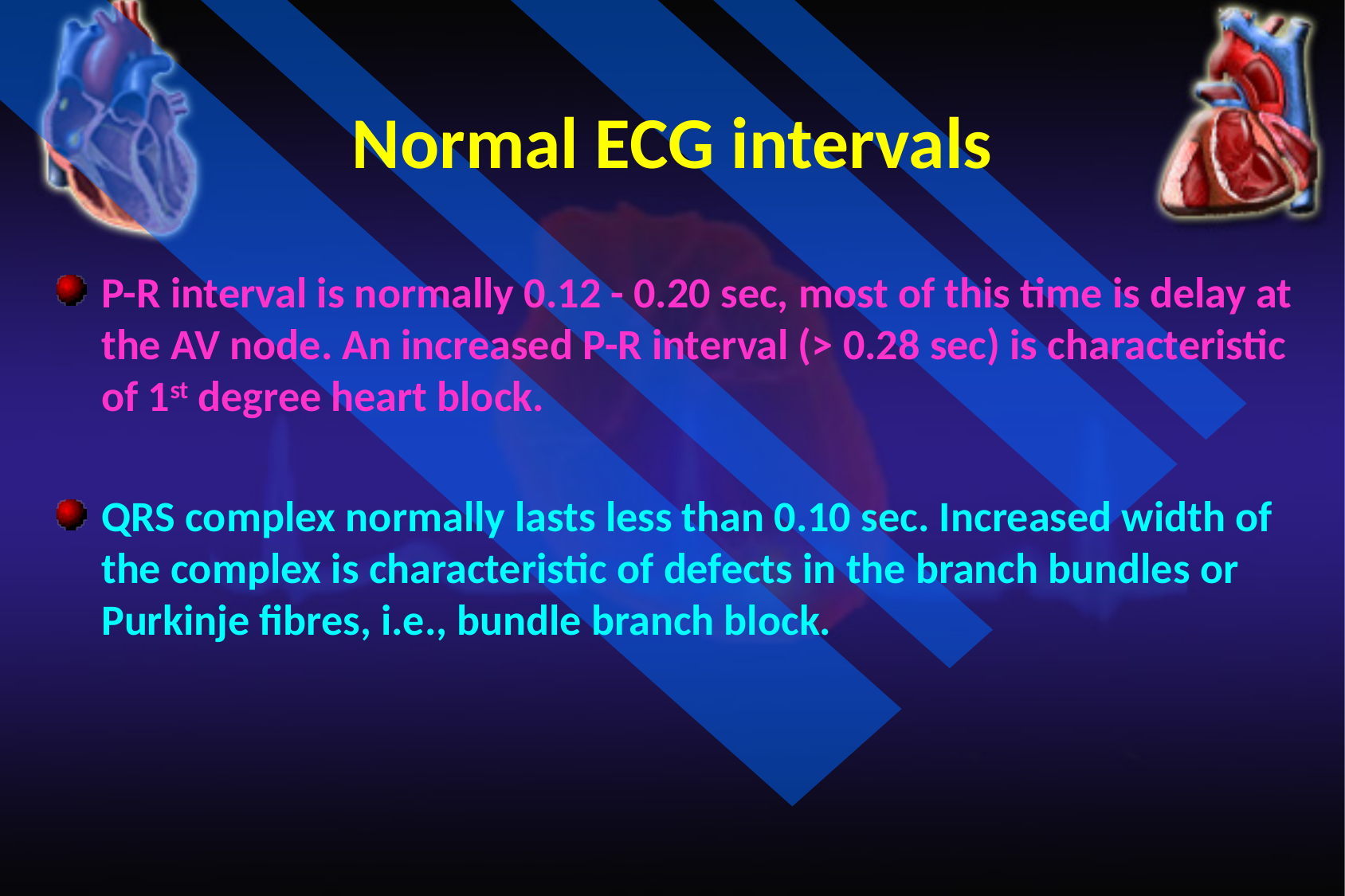

Normal ECG intervals
P-R interval is normally 0.12 - 0.20 sec, most of this time is delay at the AV node. An increased P-R interval (> 0.28 sec) is characteristic of 1st degree heart block.

QRS complex normally lasts less than 0.10 sec. Increased width of the complex is characteristic of defects in the branch bundles or Purkinje fibres, i.e., bundle branch block.